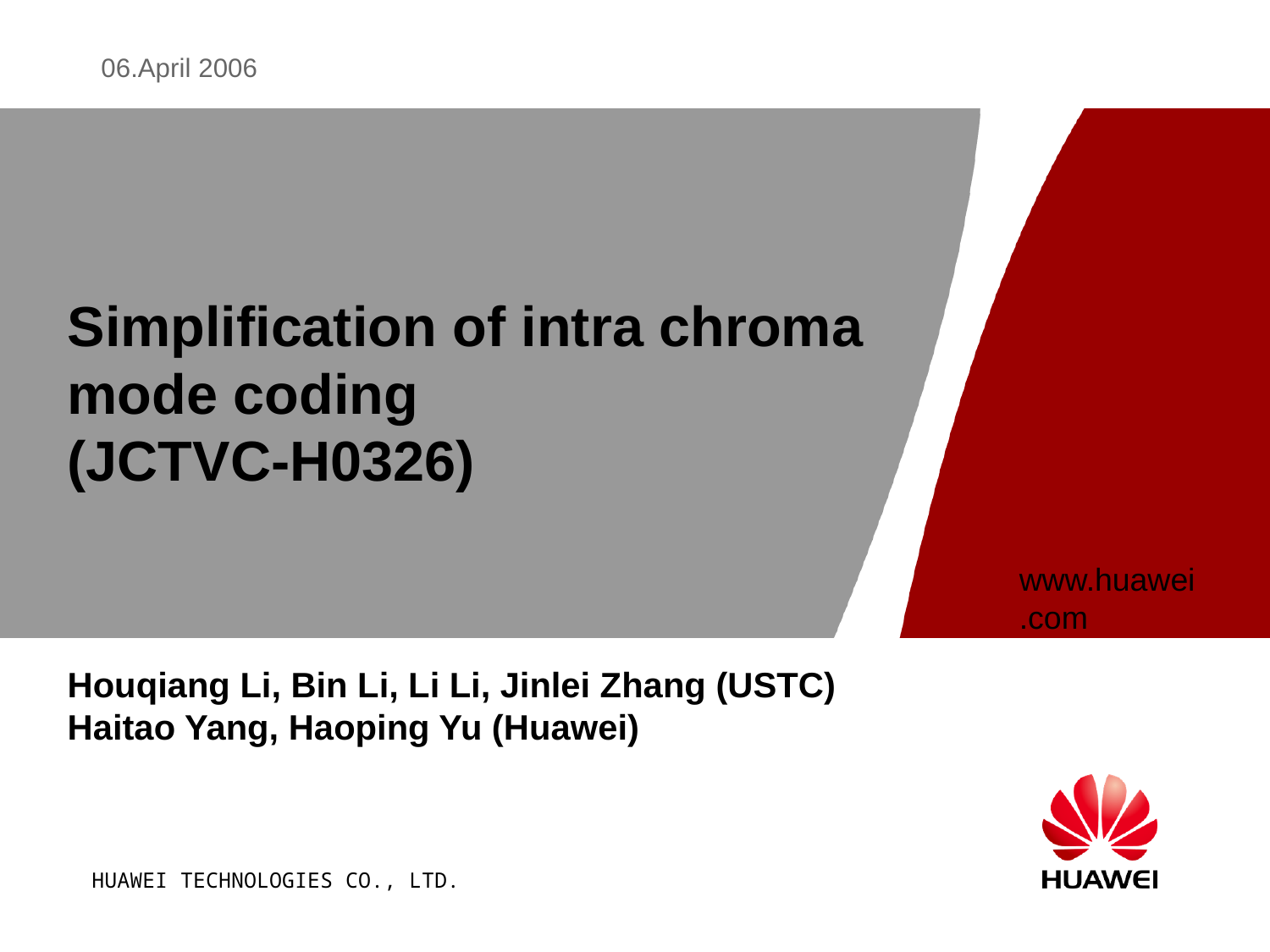

Simplification of intra chroma mode coding
(JCTVC-H0326)
Houqiang Li, Bin Li, Li Li, Jinlei Zhang (USTC)
Haitao Yang, Haoping Yu (Huawei)